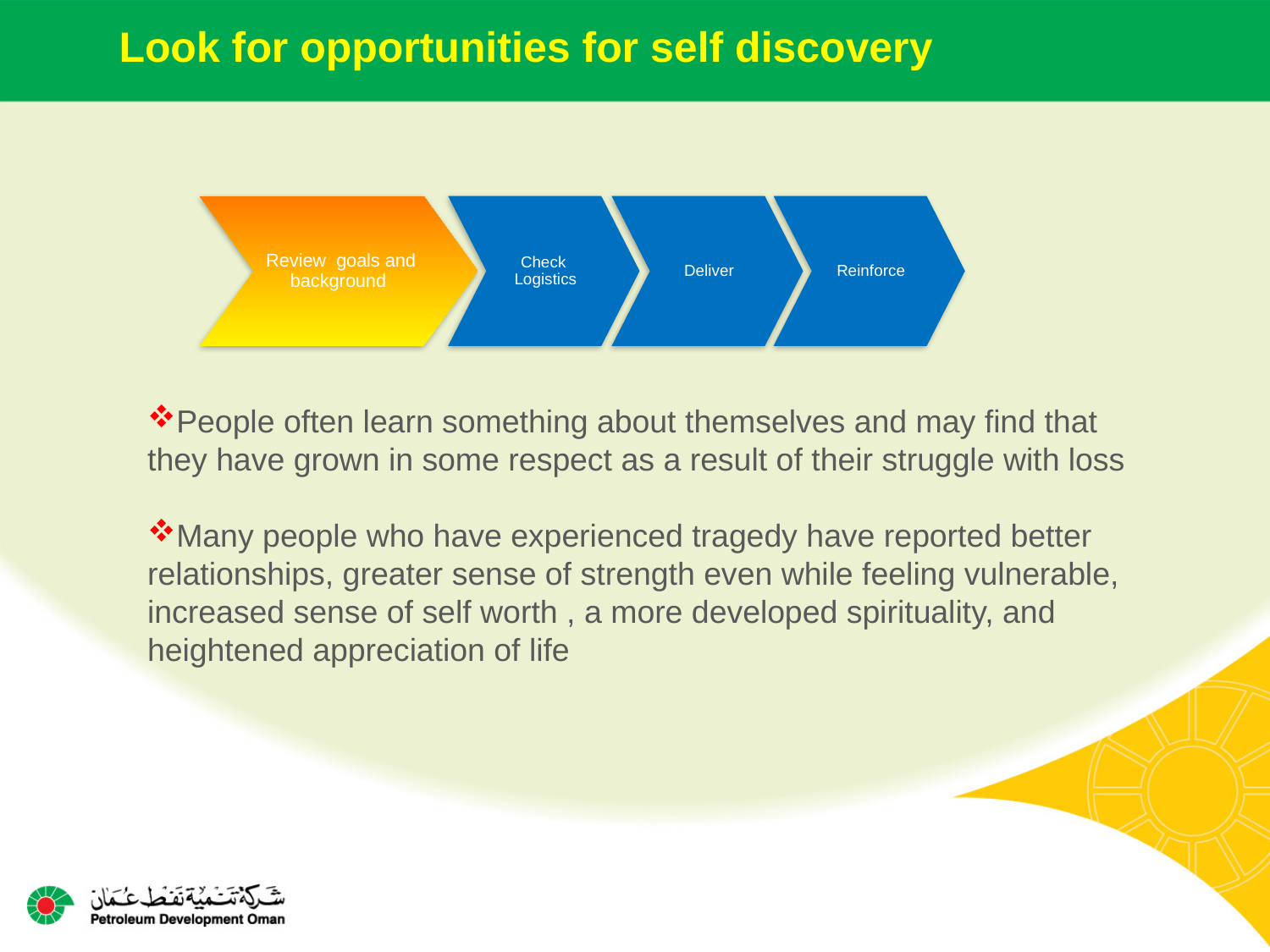

Look for opportunities for self discovery

Check
Logistics
Reinforce
Review  goals and background
Deliver

People often learn something about themselves and may find that they have grown in some respect as a result of their struggle with loss

Many people who have experienced tragedy have reported better relationships, greater sense of strength even while feeling vulnerable, increased sense of self worth , a more developed spirituality, and heightened appreciation of life